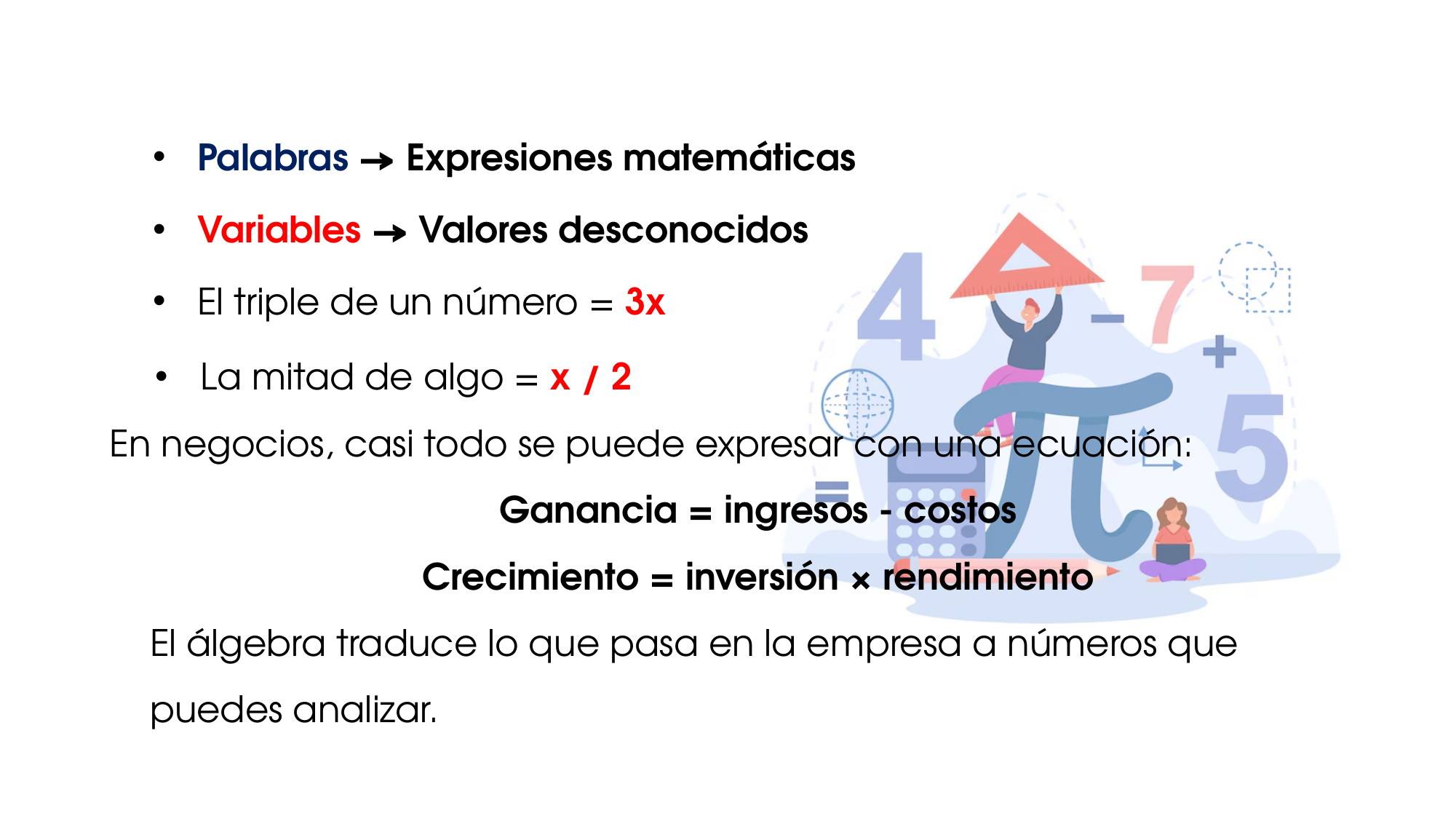

Palabras → Expresiones matemáticas
Variables → Valores desconocidos
El triple de un número = 3x
La mitad de algo = x / 2
En negocios, casi todo se puede expresar con una ecuación:
Ganancia = ingresos - costos
Crecimiento = inversión × rendimiento
El álgebra traduce lo que pasa en la empresa a números que puedes analizar.